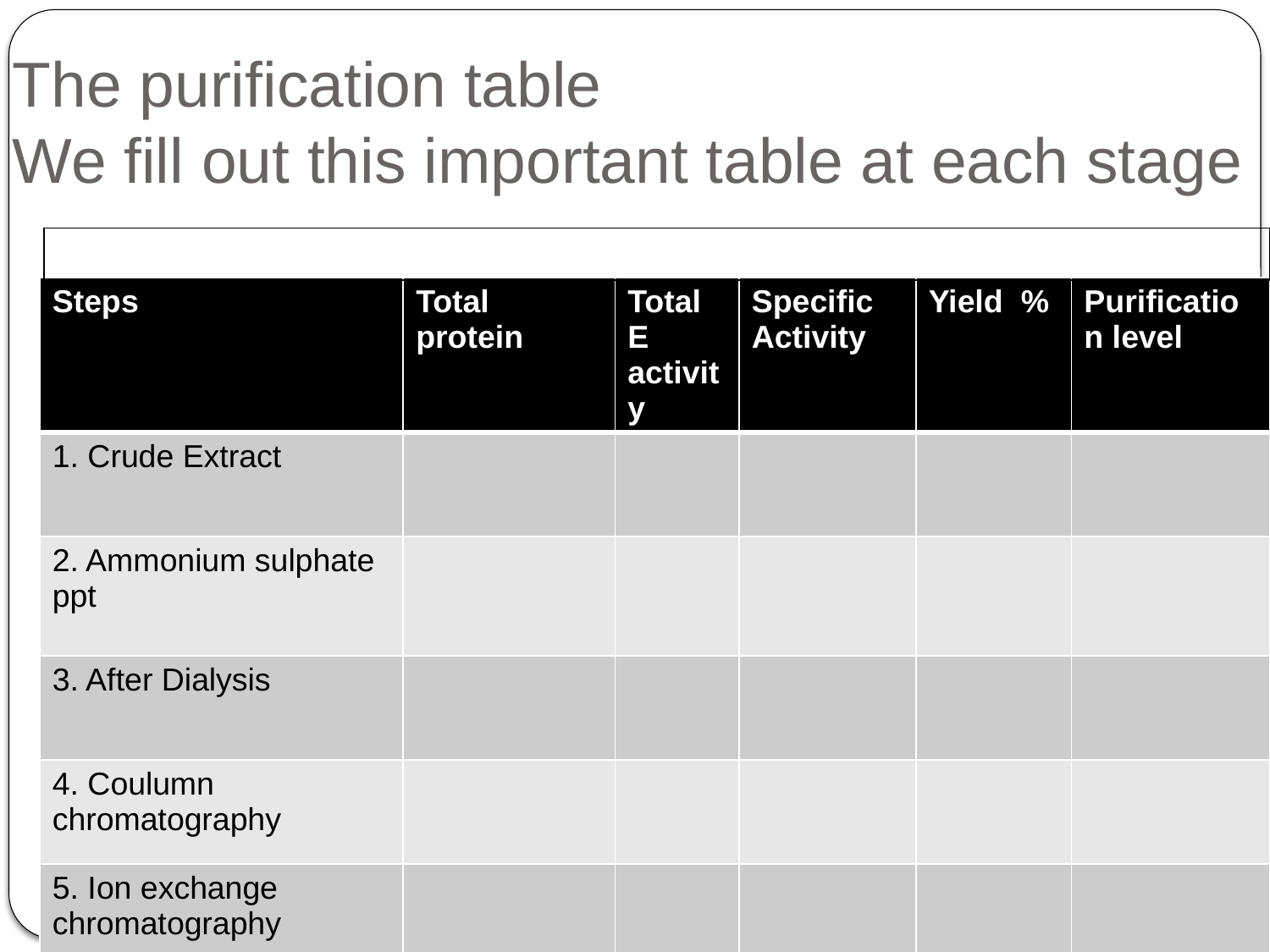

# The purification table We fill out this important table at each stage
|  |
| --- |
| Steps | Total protein | Total E activity | Specific Activity | Yield % | Purification level |
| --- | --- | --- | --- | --- | --- |
| 1. Crude Extract |  |  |  |  |  |
| 2. Ammonium sulphate ppt |  |  |  |  |  |
| 3. After Dialysis |  |  |  |  |  |
| 4. Coulumn chromatography |  |  |  |  |  |
| 5. Ion exchange chromatography |  |  |  |  |  |